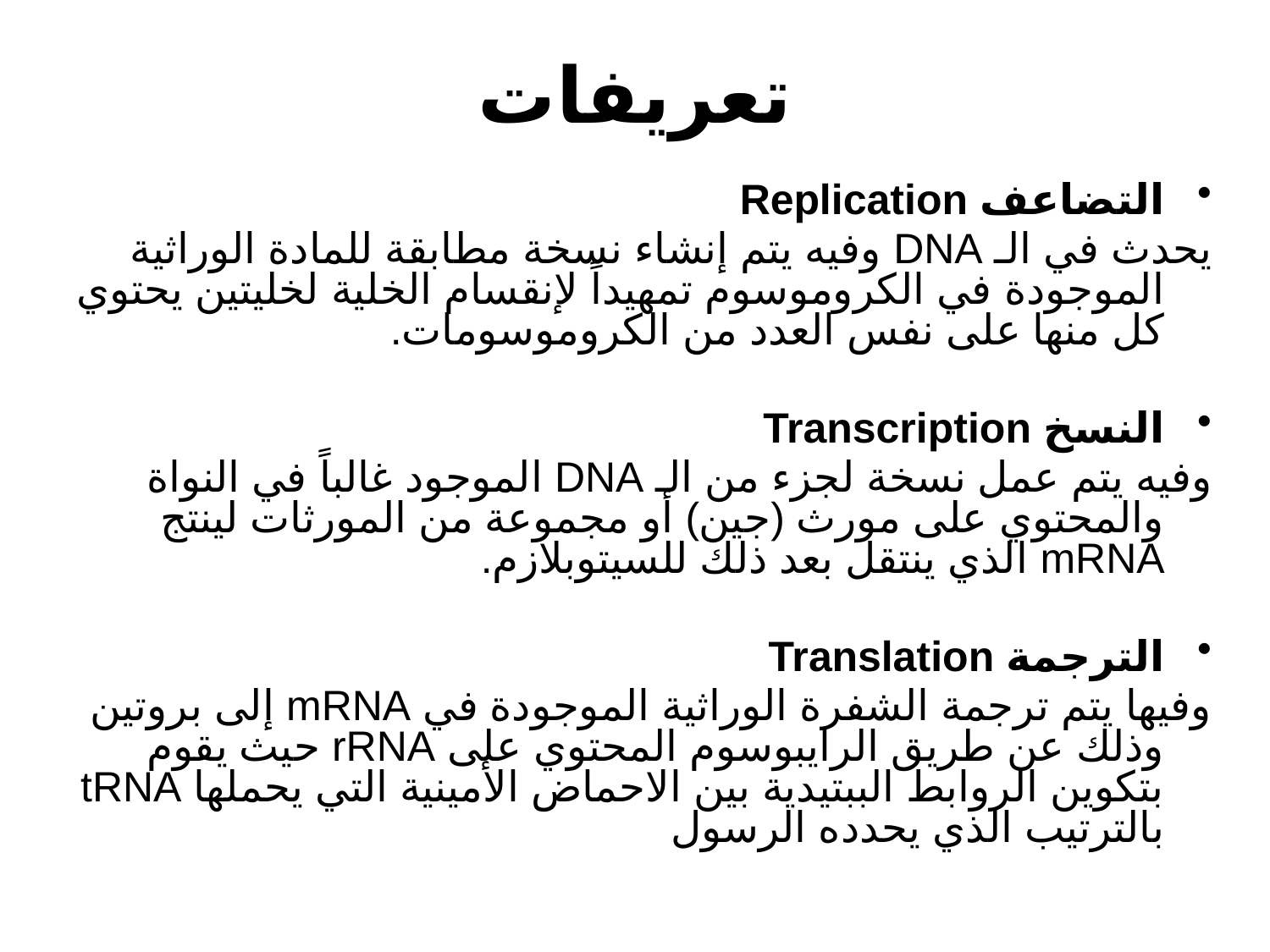

# تعريفات
التضاعف Replication
يحدث في الـ DNA وفيه يتم إنشاء نسخة مطابقة للمادة الوراثية الموجودة في الكروموسوم تمهيداً لإنقسام الخلية لخليتين يحتوي كل منها على نفس العدد من الكروموسومات.

النسخ Transcription
وفيه يتم عمل نسخة لجزء من الـ DNA الموجود غالباً في النواة والمحتوي على مورث (جين) أو مجموعة من المورثات لينتج mRNA الذي ينتقل بعد ذلك للسيتوبلازم.

الترجمة Translation
وفيها يتم ترجمة الشفرة الوراثية الموجودة في mRNA إلى بروتين وذلك عن طريق الرايبوسوم المحتوي على rRNA حيث يقوم بتكوين الروابط الببتيدية بين الاحماض الأمينية التي يحملها tRNA بالترتيب الذي يحدده الرسول